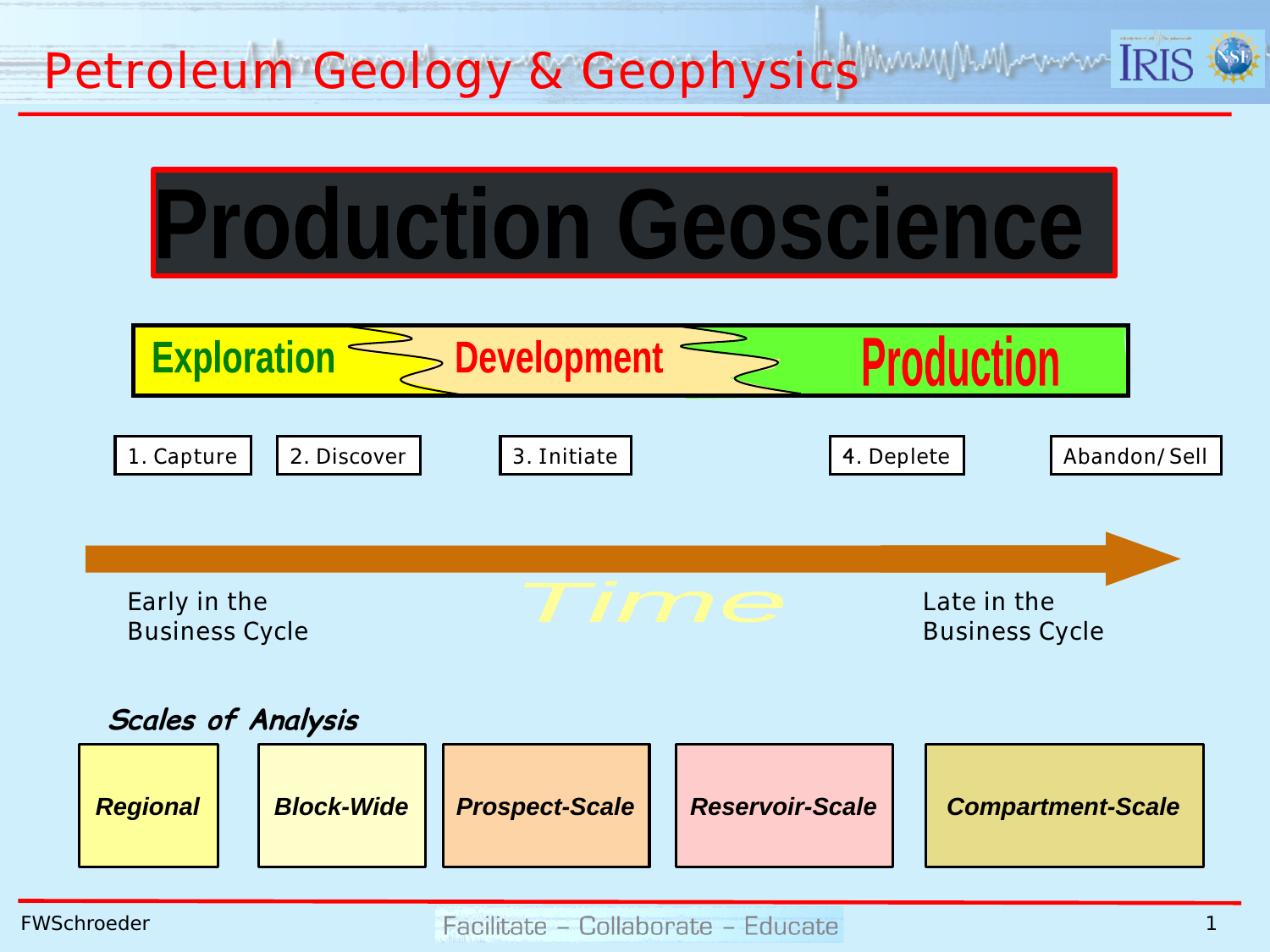

# Petroleum Geology & Geophysics

    Production Geoscience

Production
Exploration
Development
1. Capture
2. Discover
3. Initiate
4. Deplete
Abandon/Sell

Early in the
Business Cycle
Late in the
Business Cycle
Time
Scales of Analysis

Regional
Block-Wide
Prospect-Scale
Reservoir-Scale
Compartment-Scale